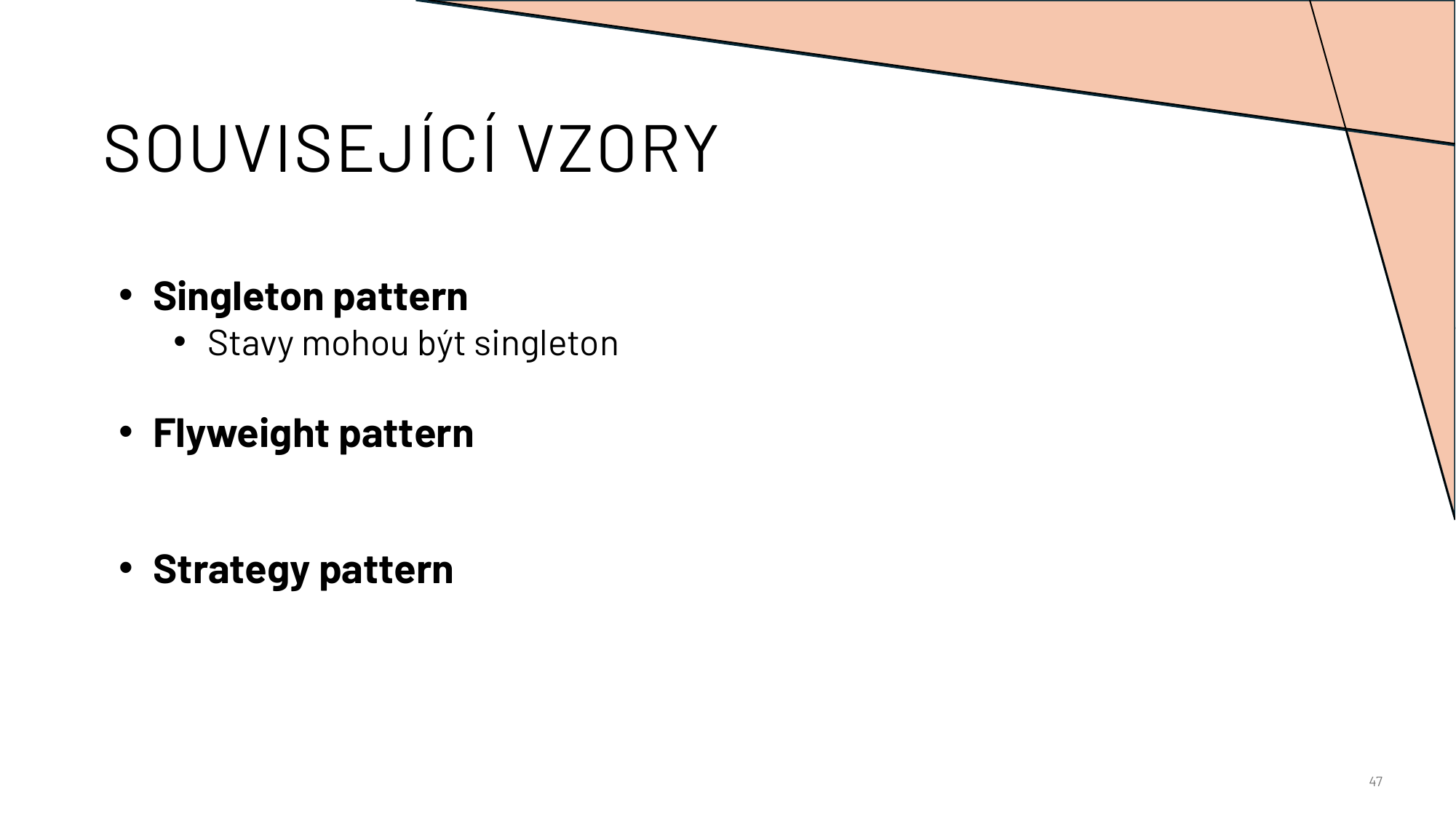

# SOUVISEJÍCÍ VZORY

Singleton pattern
Stavy mohou být singleton

Flyweight pattern

Strategy pattern

47